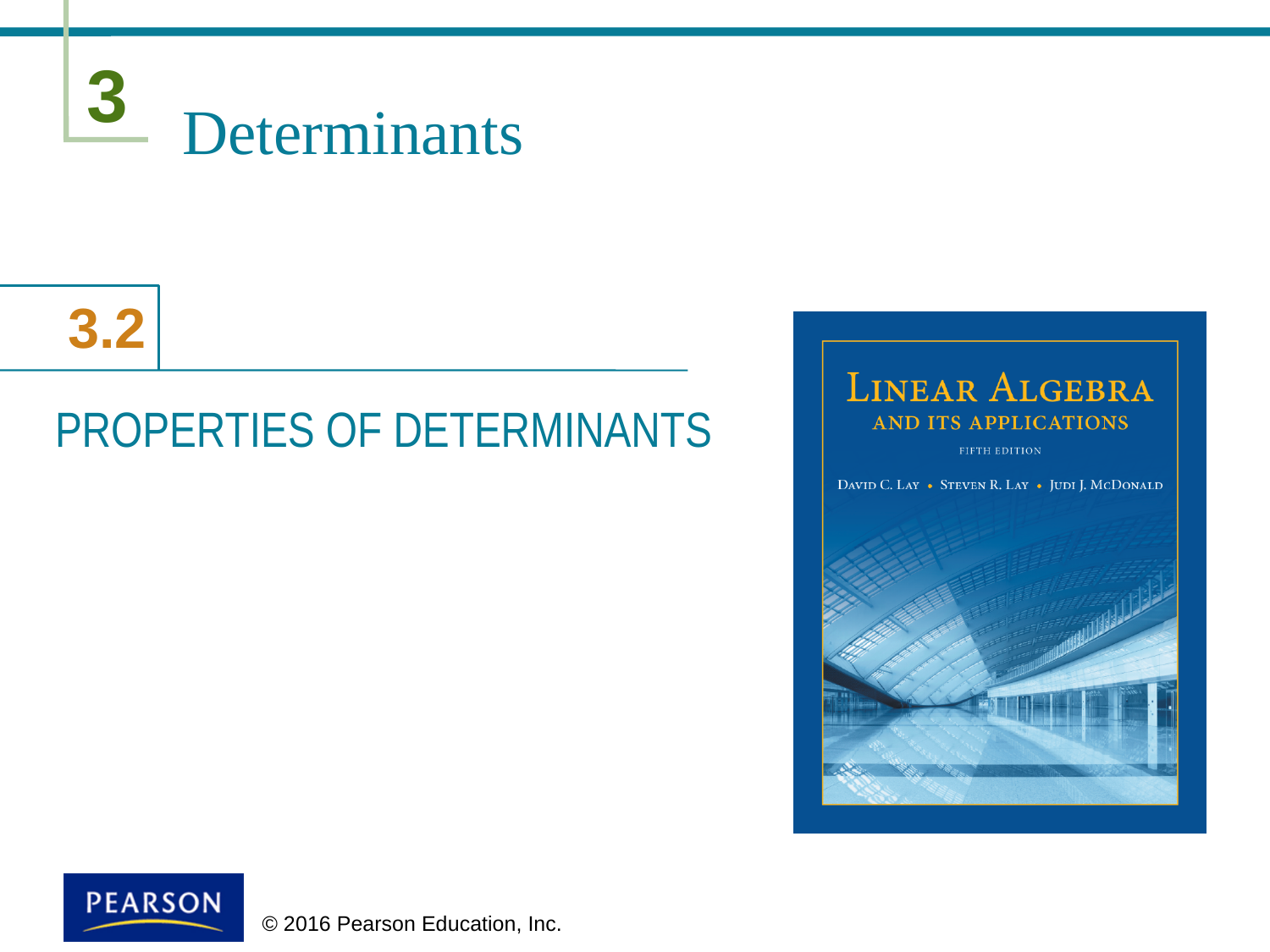

# Determinants
PROPERTIES OF DETERMINANTS
 © 2016 Pearson Education, Inc.